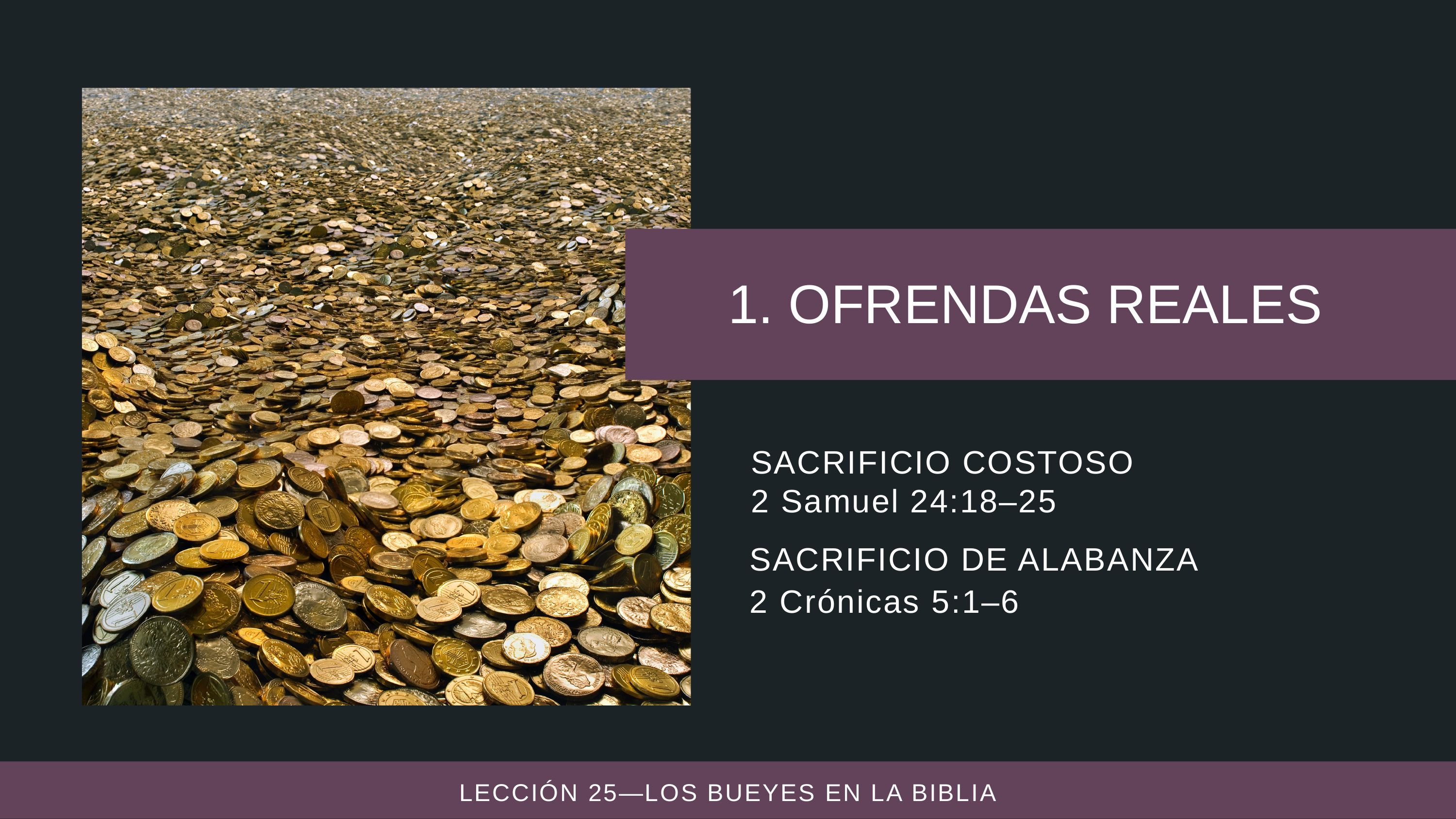

SACRIFICIO COSTOSO
2 Samuel 24:18–25
SACRIFICIO DE ALABANZA
2 Crónicas 5:1–6